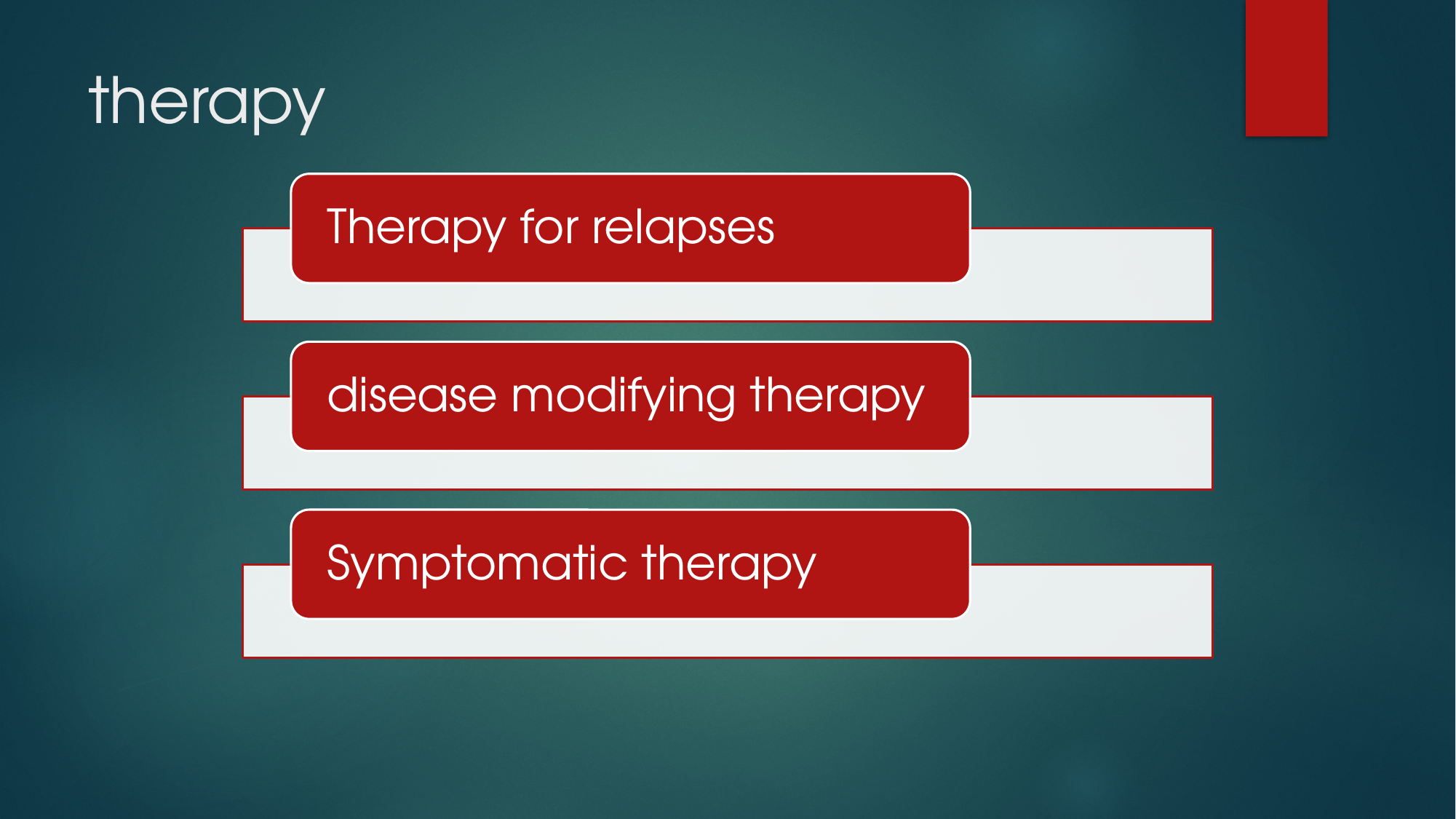

# therapy
Therapy for relapses
disease modifying therapy
Symptomatic therapy